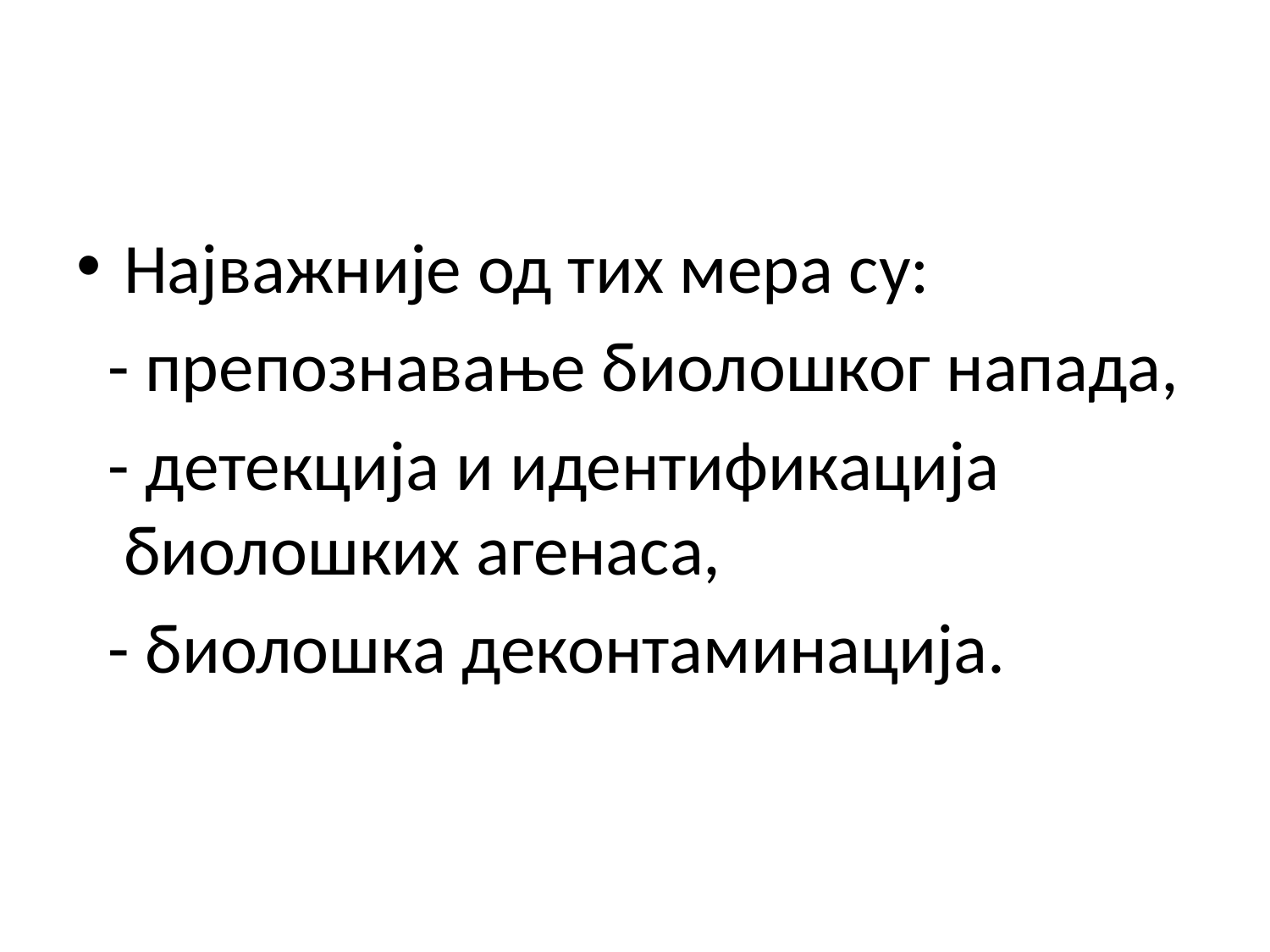

Најважније од тих мера су:
  - препознавање биолошког напада,
  - детекција и идентификација биолошких агенаса,
  - биолошка деконтаминација.